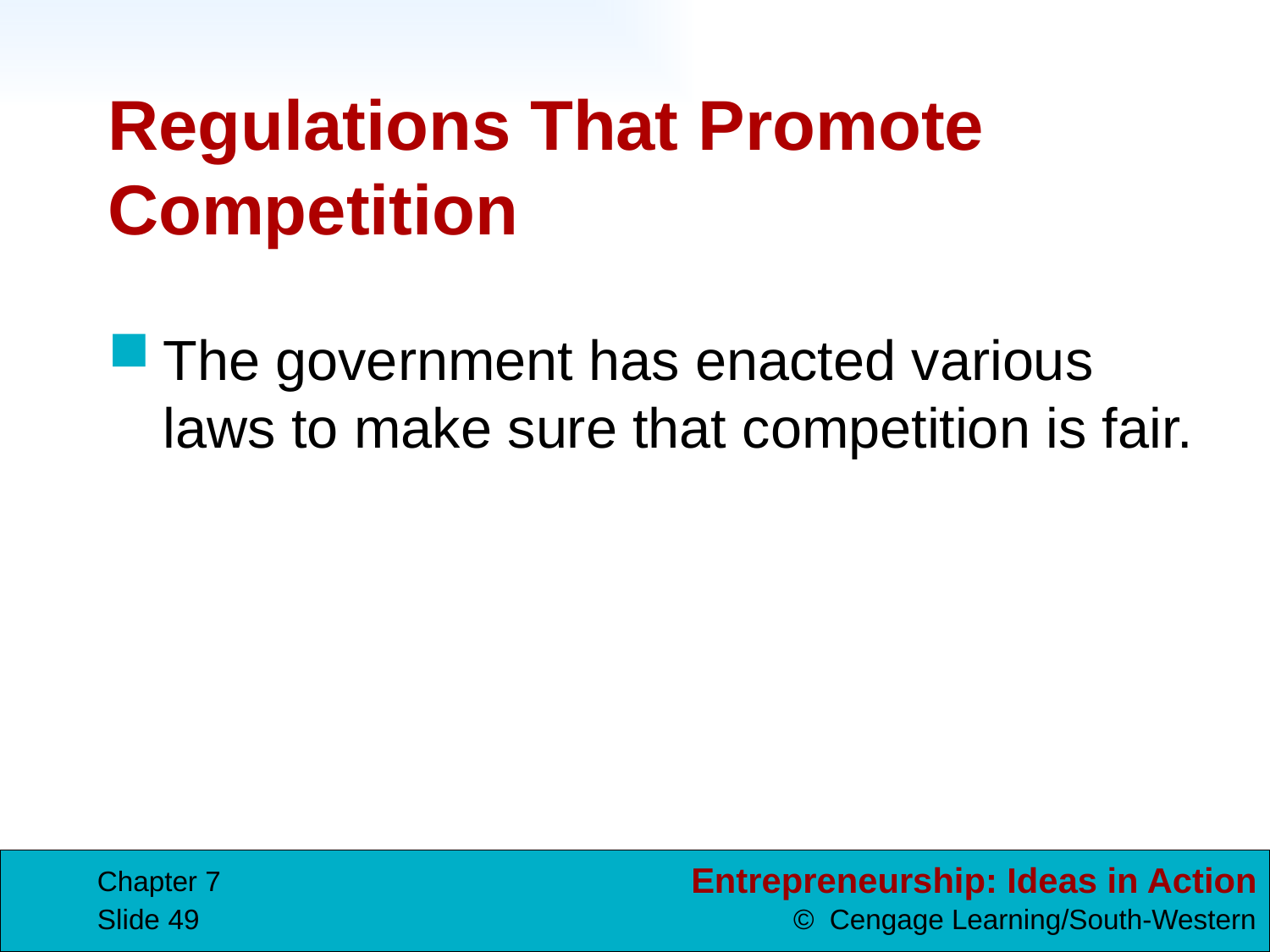

# Regulations That Promote Competition
The government has enacted various laws to make sure that competition is fair.
Chapter 7
Slide 49